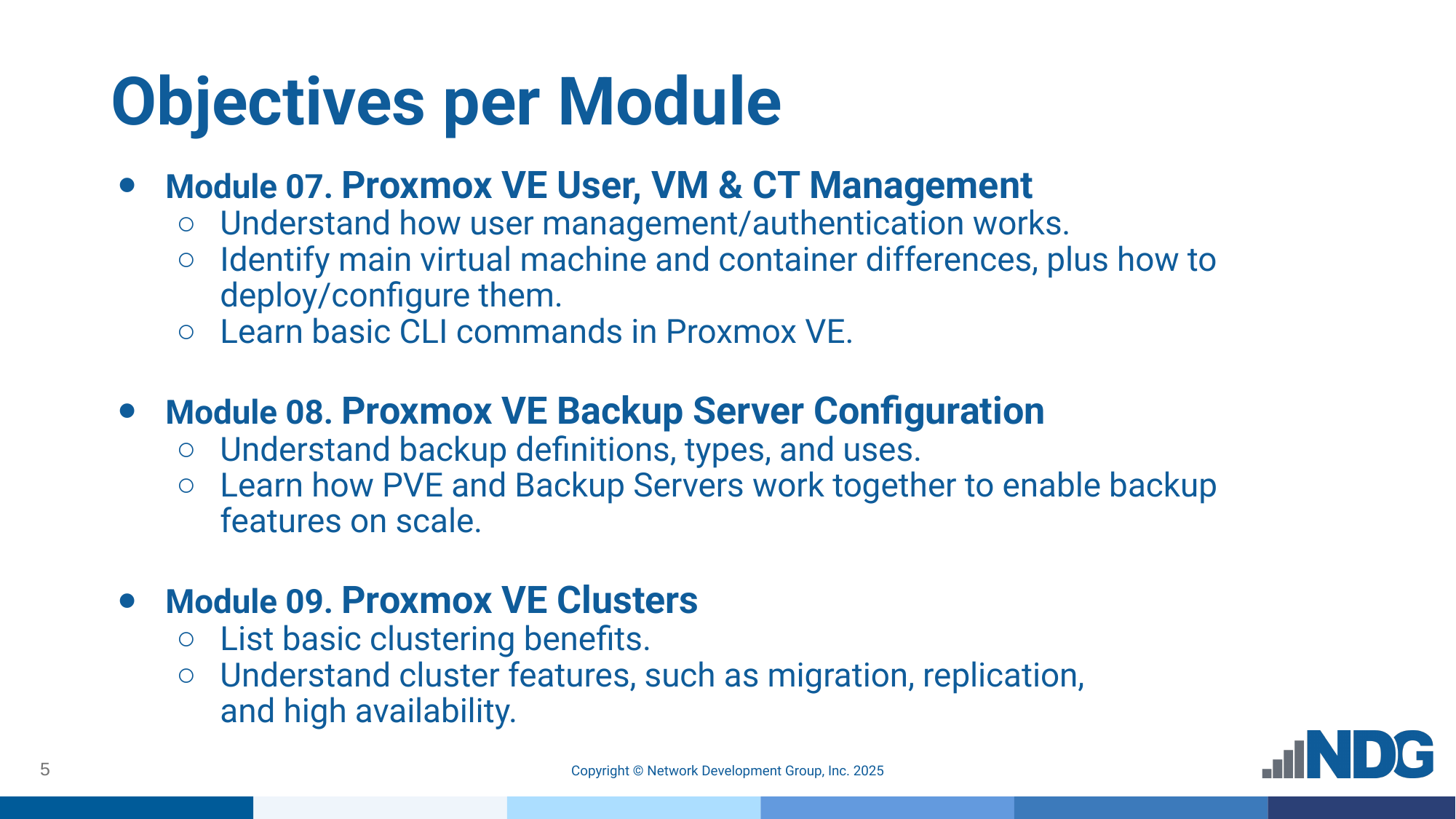

# Objectives per Module
Module 07. Proxmox VE User, VM & CT Management
Understand how user management/authentication works.
Identify main virtual machine and container differences, plus how to deploy/configure them.
Learn basic CLI commands in Proxmox VE.

Module 08. Proxmox VE Backup Server Configuration
Understand backup definitions, types, and uses.
Learn how PVE and Backup Servers work together to enable backup features on scale.

Module 09. Proxmox VE Clusters
List basic clustering benefits.
Understand cluster features, such as migration, replication,
and high availability.